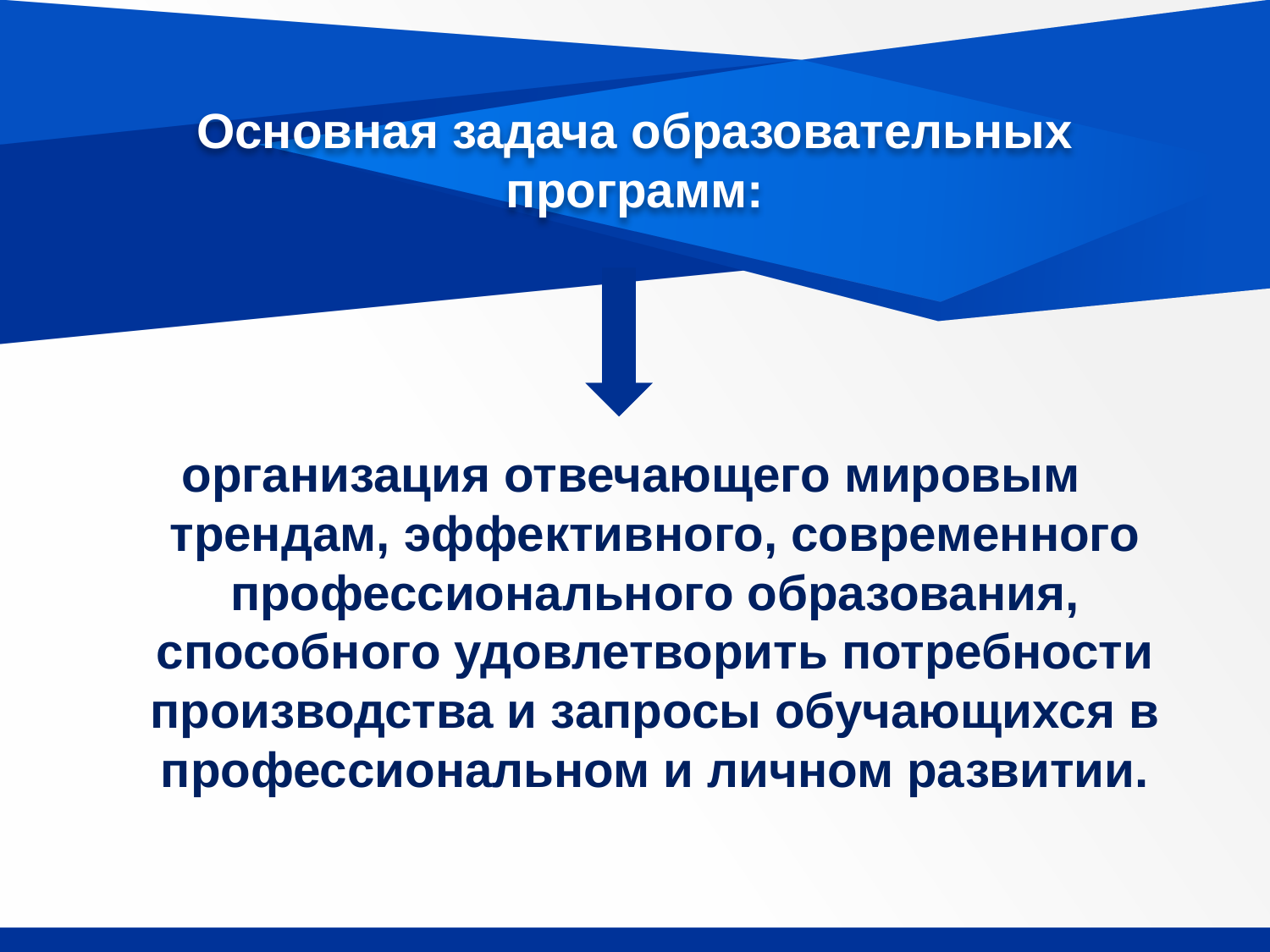

# Основная задача образовательных программ:

организация отвечающего мировым трендам, эффективного, современного профессионального образования, способного удовлетворить потребности производства и запросы обучающихся в профессиональном и личном развитии.